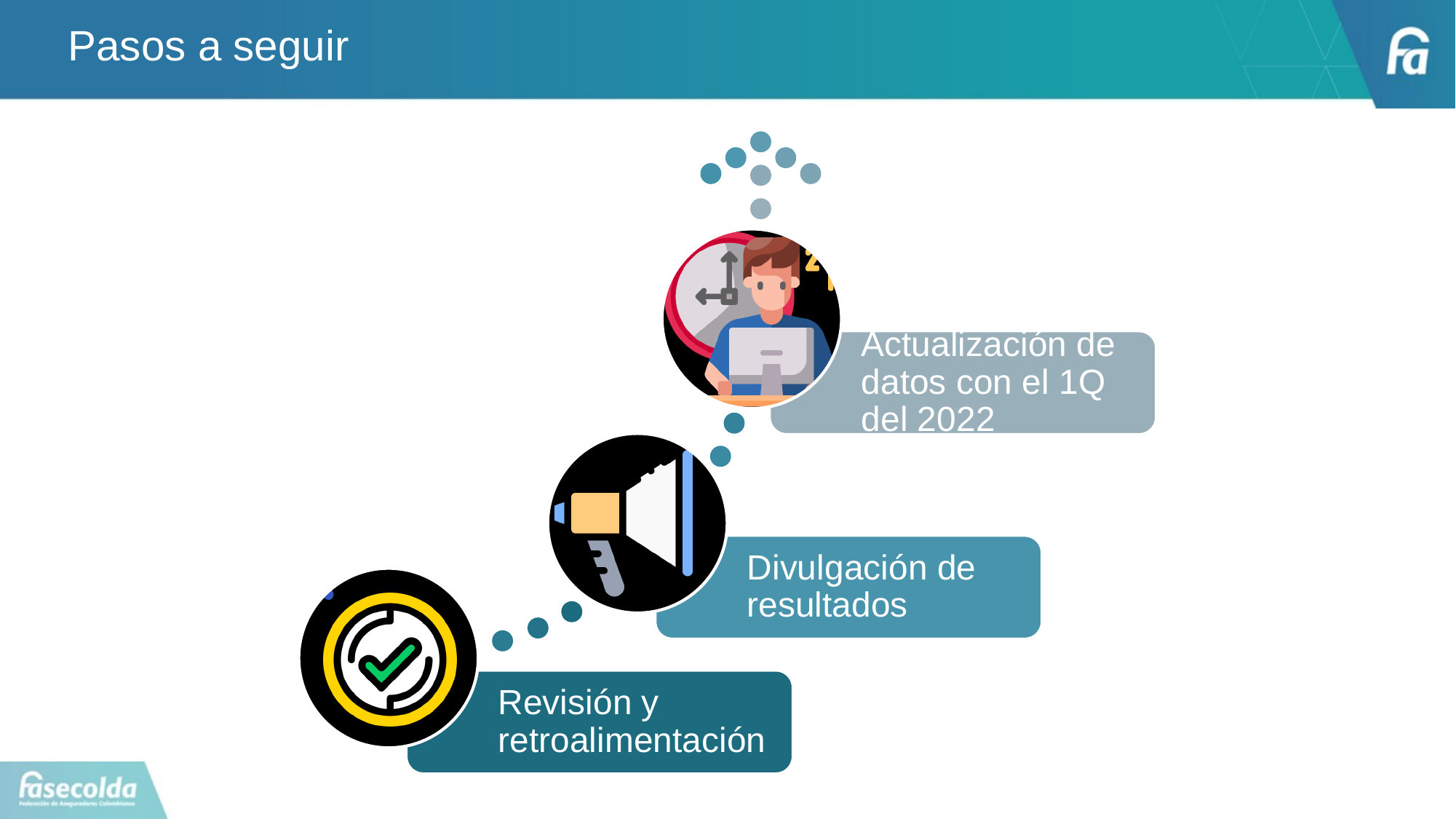

# Pasos a seguir
Revisión y retroalimentación
Divulgación de resultados
Actualización de datos con el 1Q del 2022